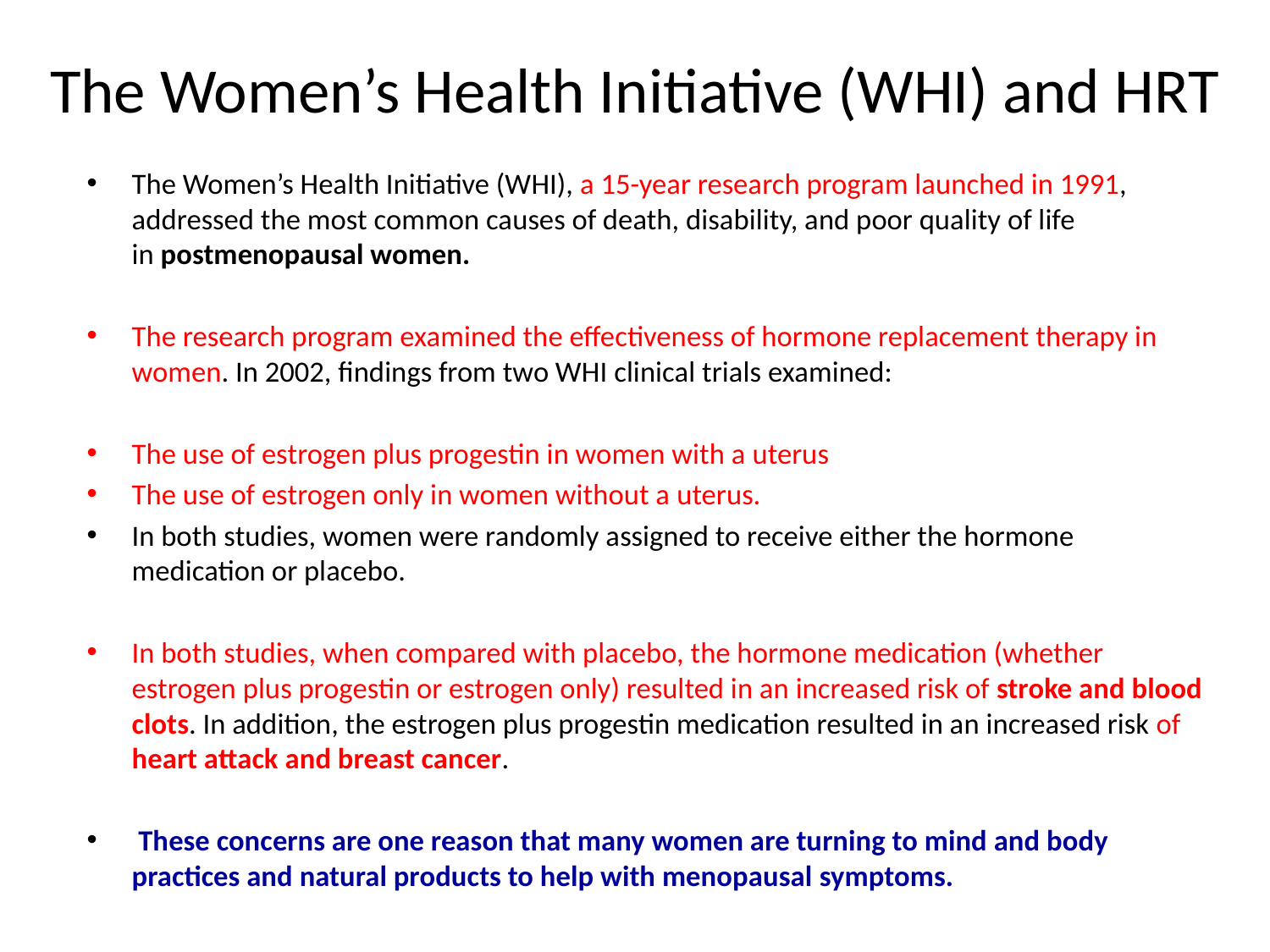

# The Women’s Health Initiative (WHI) and HRT
The Women’s Health Initiative (WHI), a 15-year research program launched in 1991, addressed the most common causes of death, disability, and poor quality of life in postmenopausal women.

The research program examined the effectiveness of hormone replacement therapy in women. In 2002, findings from two WHI clinical trials examined:

The use of estrogen plus progestin in women with a uterus
The use of estrogen only in women without a uterus.
In both studies, women were randomly assigned to receive either the hormone medication or placebo.

In both studies, when compared with placebo, the hormone medication (whether estrogen plus progestin or estrogen only) resulted in an increased risk of stroke and blood clots. In addition, the estrogen plus progestin medication resulted in an increased risk of heart attack and breast cancer.

 These concerns are one reason that many women are turning to mind and body practices and natural products to help with menopausal symptoms.